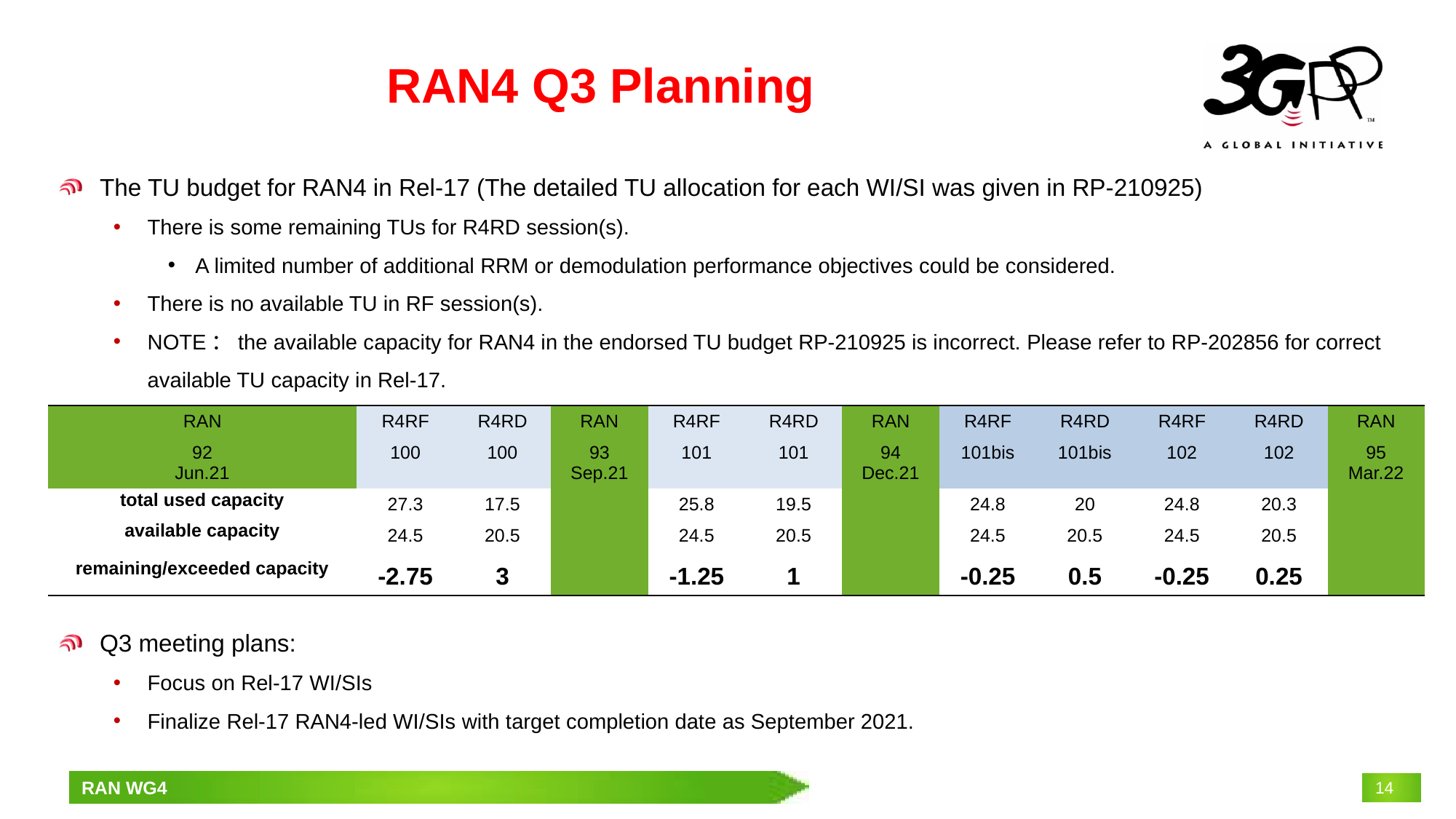

# RAN4 Q3 Planning
The TU budget for RAN4 in Rel-17 (The detailed TU allocation for each WI/SI was given in RP-210925)
There is some remaining TUs for R4RD session(s).
A limited number of additional RRM or demodulation performance objectives could be considered.
There is no available TU in RF session(s).
NOTE：the available capacity for RAN4 in the endorsed TU budget RP-210925 is incorrect. Please refer to RP‑202856 for correct available TU capacity in Rel-17.

Q3 meeting plans:
Focus on Rel-17 WI/SIs
Finalize Rel-17 RAN4-led WI/SIs with target completion date as September 2021.

| RAN | R4RF | R4RD | RAN | R4RF | R4RD | RAN | R4RF | R4RD | R4RF | R4RD | RAN |
| --- | --- | --- | --- | --- | --- | --- | --- | --- | --- | --- | --- |
| 92 Jun.21 | 100 | 100 | 93 Sep.21 | 101 | 101 | 94 Dec.21 | 101bis | 101bis | 102 | 102 | 95 Mar.22 |
| total used capacity | 27.3 | 17.5 |  | 25.8 | 19.5 |  | 24.8 | 20 | 24.8 | 20.3 |  |
| available capacity | 24.5 | 20.5 |  | 24.5 | 20.5 |  | 24.5 | 20.5 | 24.5 | 20.5 |  |
| remaining/exceeded capacity | -2.75 | 3 |  | -1.25 | 1 |  | -0.25 | 0.5 | -0.25 | 0.25 |  |